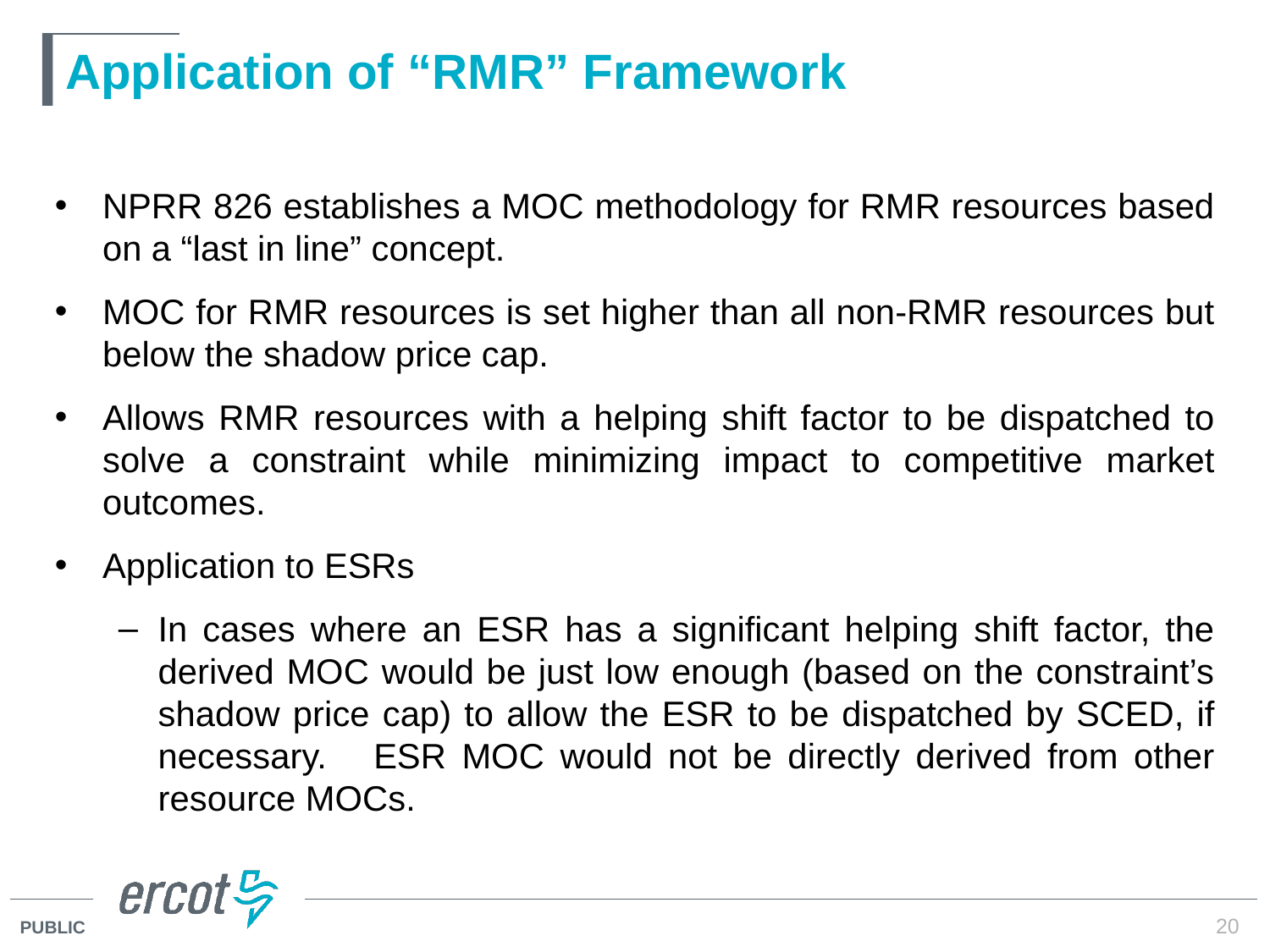

# Application of “RMR” Framework
NPRR 826 establishes a MOC methodology for RMR resources based on a “last in line” concept.
MOC for RMR resources is set higher than all non-RMR resources but below the shadow price cap.
Allows RMR resources with a helping shift factor to be dispatched to solve a constraint while minimizing impact to competitive market outcomes.
Application to ESRs
In cases where an ESR has a significant helping shift factor, the derived MOC would be just low enough (based on the constraint’s shadow price cap) to allow the ESR to be dispatched by SCED, if necessary.   ESR MOC would not be directly derived from other resource MOCs.

20